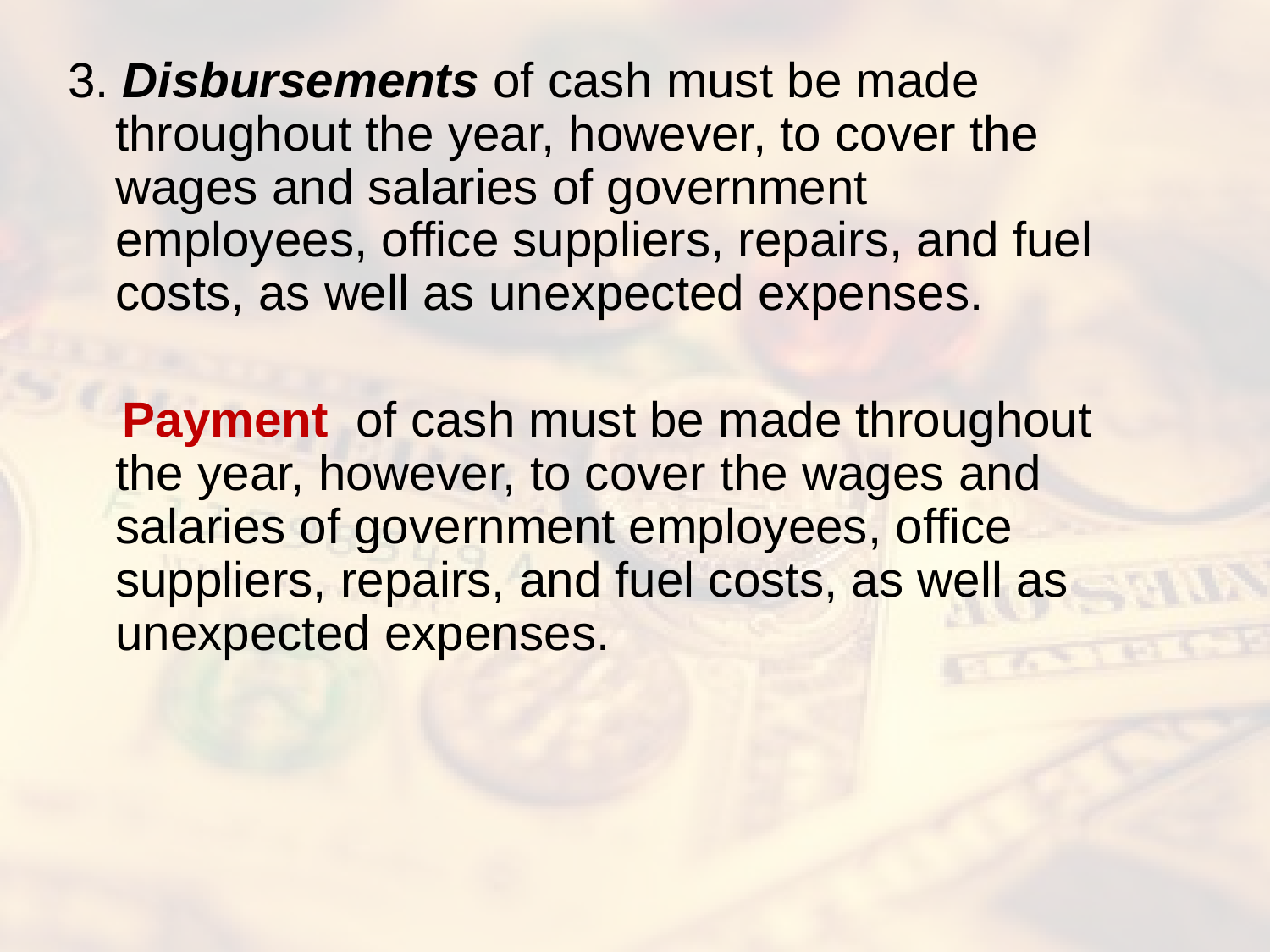

3. Disbursements of cash must be made throughout the year, however, to cover the wages and salaries of government employees, office suppliers, repairs, and fuel costs, as well as unexpected expenses.

    Payment  of cash must be made throughout the year, however, to cover the wages and salaries of government employees, office suppliers, repairs, and fuel costs, as well as unexpected expenses.